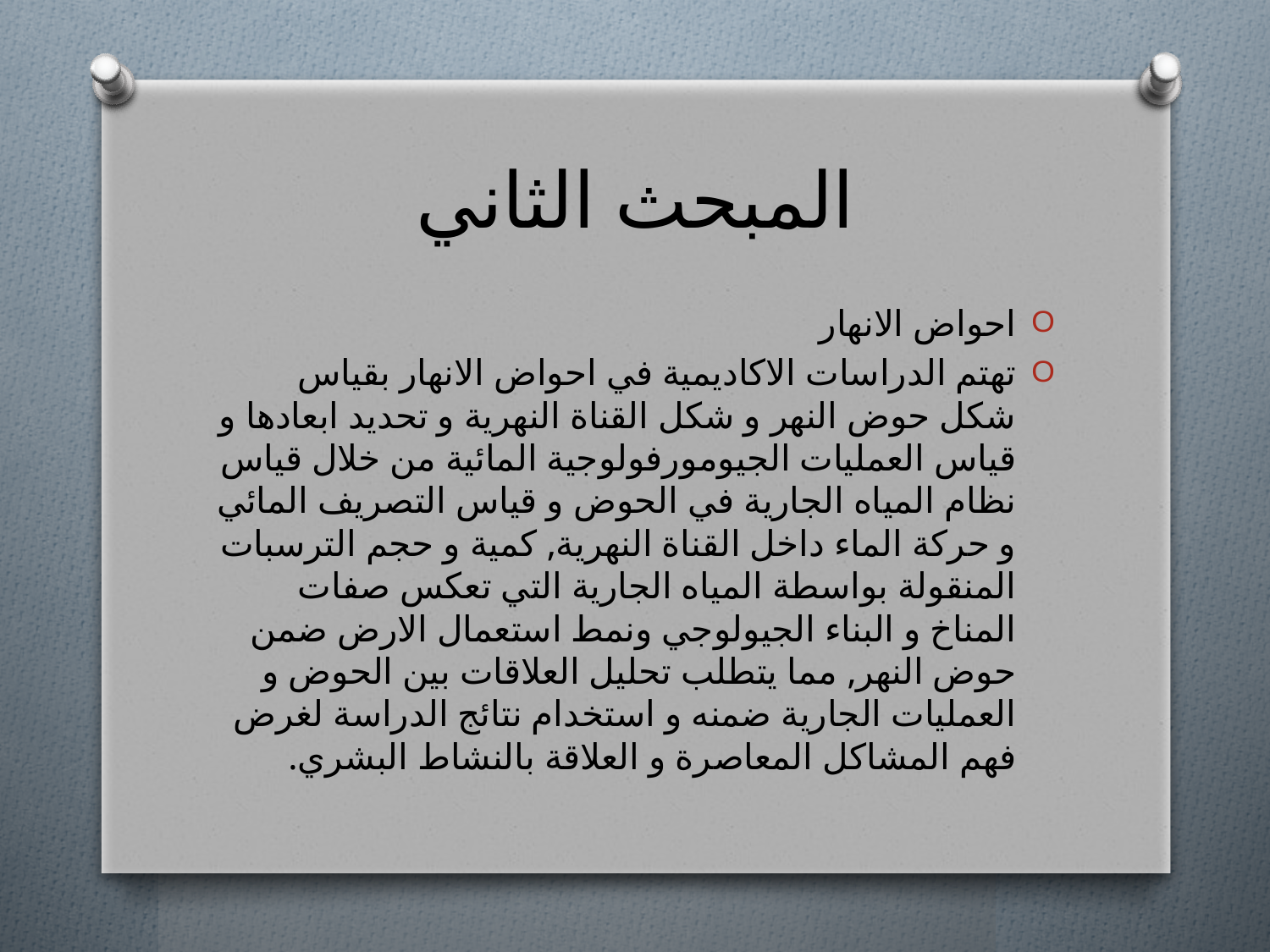

# المبحث الثاني
احواض الانهار
تهتم الدراسات الاكاديمية في احواض الانهار بقياس شكل حوض النهر و شكل القناة النهرية و تحديد ابعادها و قياس العمليات الجيومورفولوجية المائية من خلال قياس نظام المياه الجارية في الحوض و قياس التصريف المائي و حركة الماء داخل القناة النهرية, كمية و حجم الترسبات المنقولة بواسطة المياه الجارية التي تعكس صفات المناخ و البناء الجيولوجي ونمط استعمال الارض ضمن حوض النهر, مما يتطلب تحليل العلاقات بين الحوض و العمليات الجارية ضمنه و استخدام نتائج الدراسة لغرض فهم المشاكل المعاصرة و العلاقة بالنشاط البشري.